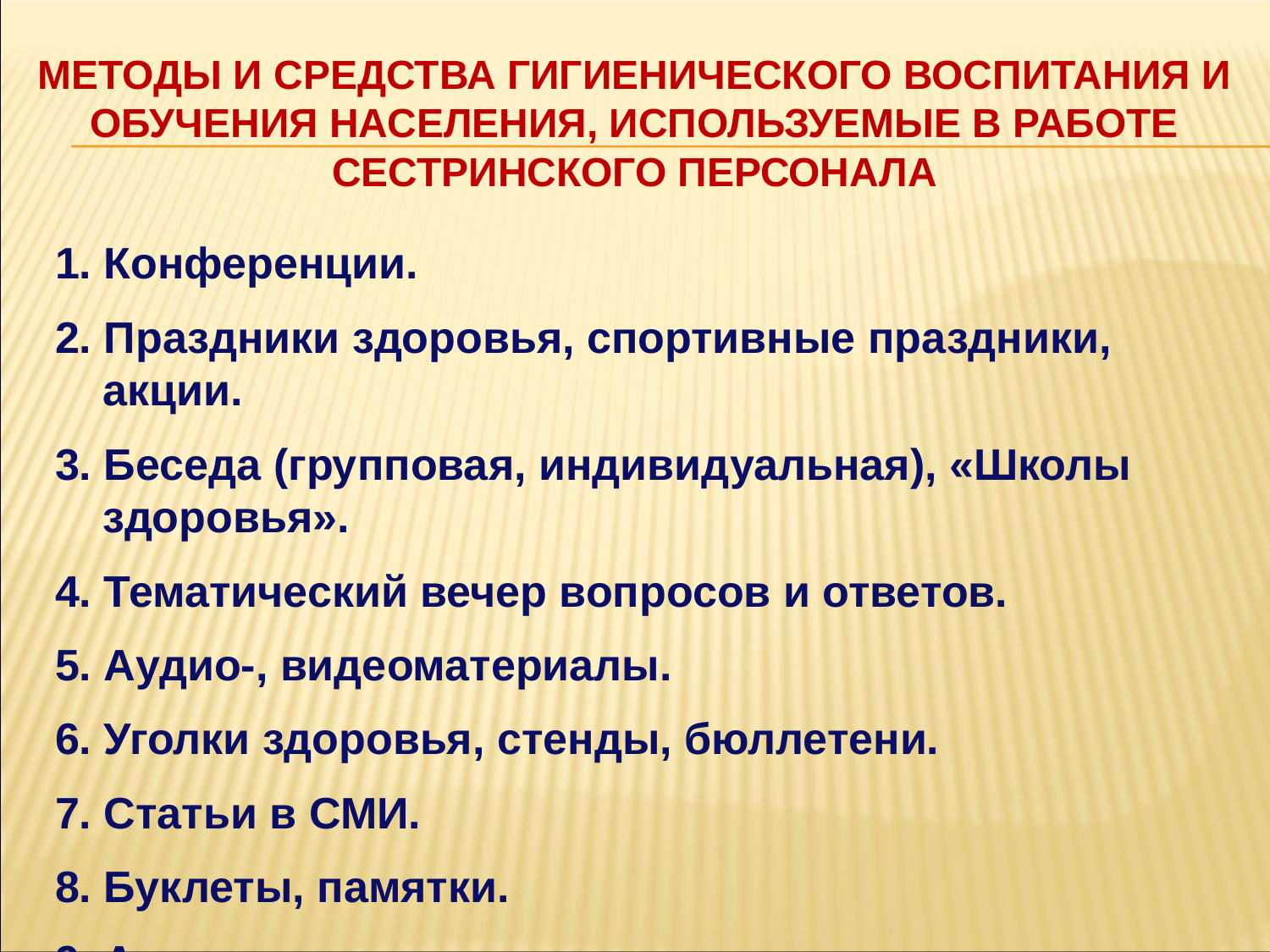

МЕТОДЫ И СРЕДСТВА ГИГИЕНИЧЕСКОГО ВОСПИТАНИЯ И ОБУЧЕНИЯ НАСЕЛЕНИЯ, ИСПОЛЬЗУЕМЫЕ В РАБОТЕ СЕСТРИНСКОГО ПЕРСОНАЛА
1. Конференции.
2. Праздники здоровья, спортивные праздники, акции.
3. Беседа (групповая, индивидуальная), «Школы здоровья».
4. Тематический вечер вопросов и ответов.
5. Аудио-, видеоматериалы.
6. Уголки здоровья, стенды, бюллетени.
7. Статьи в СМИ.
8. Буклеты, памятки.
9. Анкетирование.